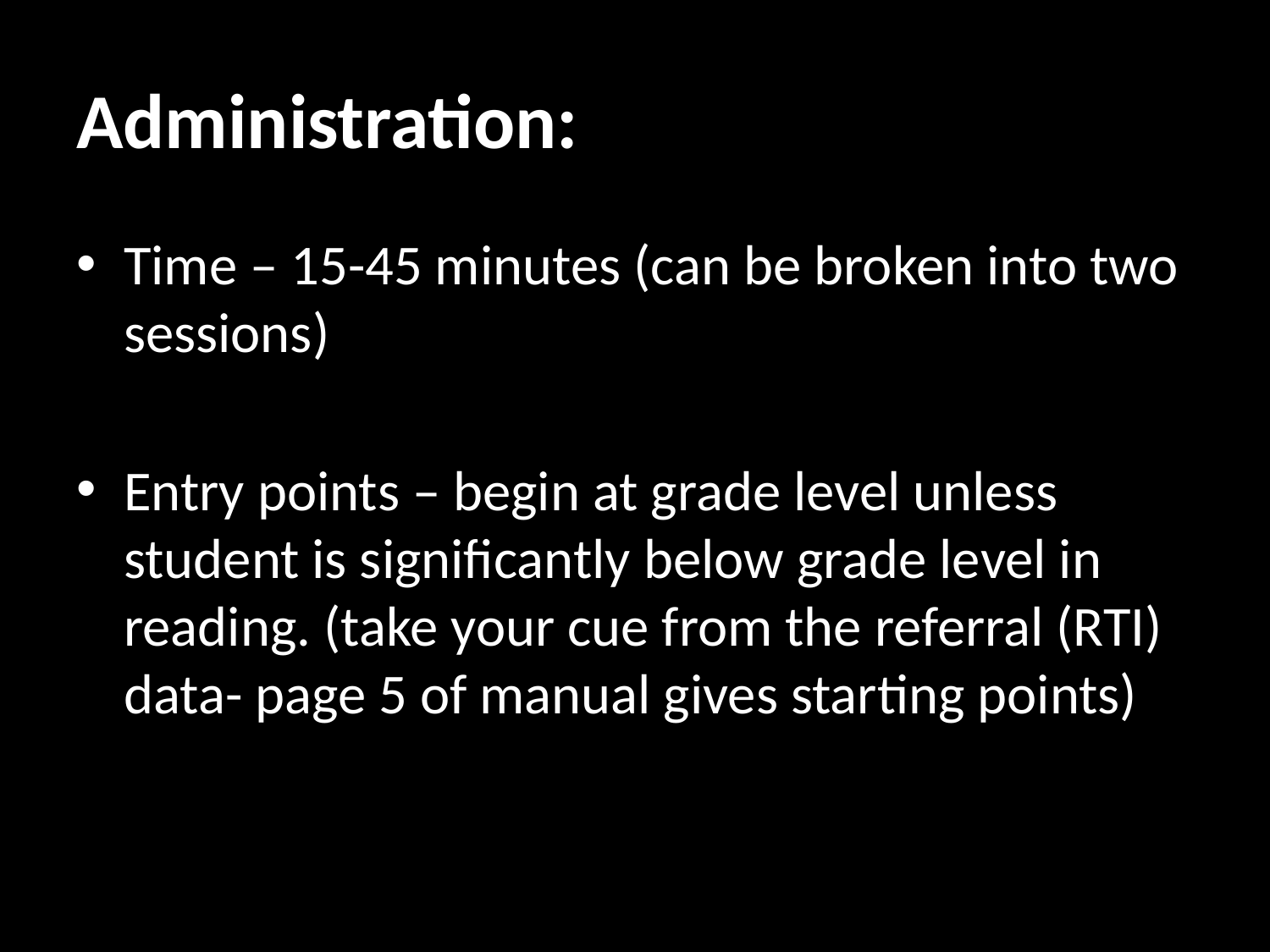

# Administration:
Time – 15-45 minutes (can be broken into two sessions)

Entry points – begin at grade level unless student is significantly below grade level in reading. (take your cue from the referral (RTI) data- page 5 of manual gives starting points)